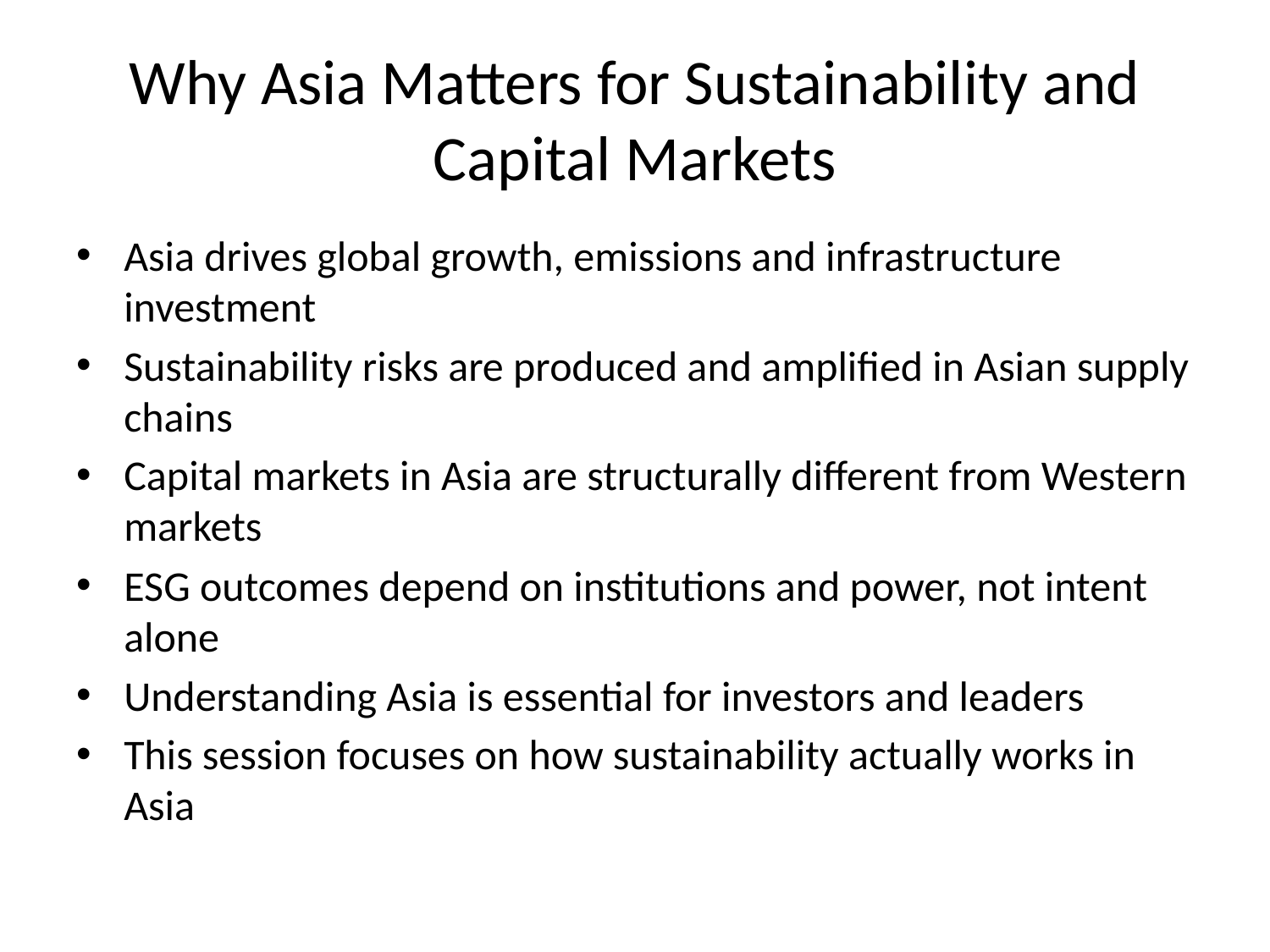

# Why Asia Matters for Sustainability and Capital Markets
Asia drives global growth, emissions and infrastructure investment
Sustainability risks are produced and amplified in Asian supply chains
Capital markets in Asia are structurally different from Western markets
ESG outcomes depend on institutions and power, not intent alone
Understanding Asia is essential for investors and leaders
This session focuses on how sustainability actually works in Asia